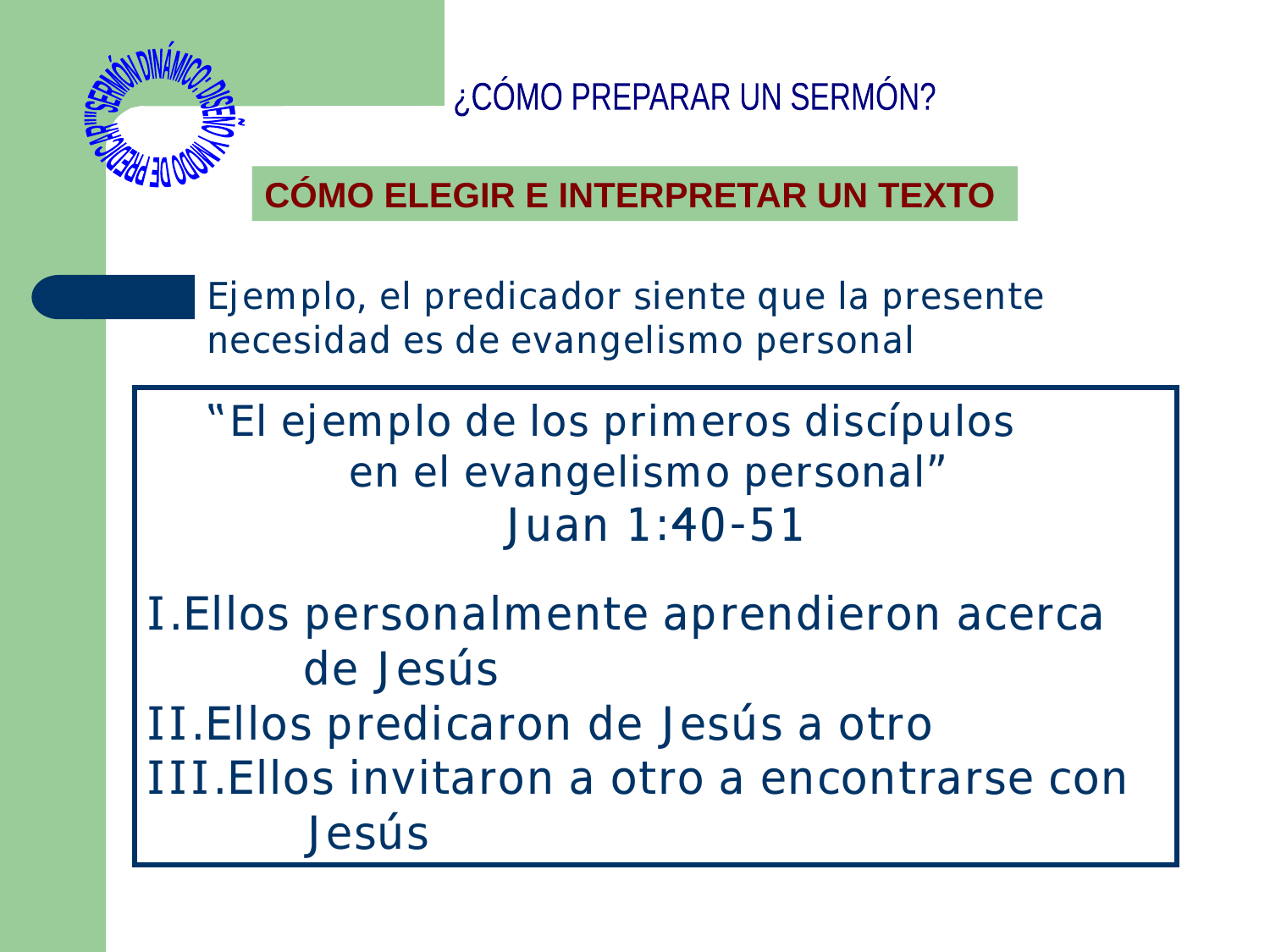

"SERMÓN DINÁMICO: DISEÑO Y MODO DE PREDICAR"
¿CÓMO PREPARAR UN SERMÓN?
CÓMO ELEGIR E INTERPRETAR UN TEXTO
Ejemplo, el predicador siente que la presente necesidad es de evangelismo personal
     “El ejemplo de los primeros discípulos 		en el evangelismo personal”
Juan 1:40-51

Ellos personalmente aprendieron acerca  	de Jesús
Ellos predicaron de Jesús a otro
Ellos invitaron a otro a encontrarse con 	Jesús